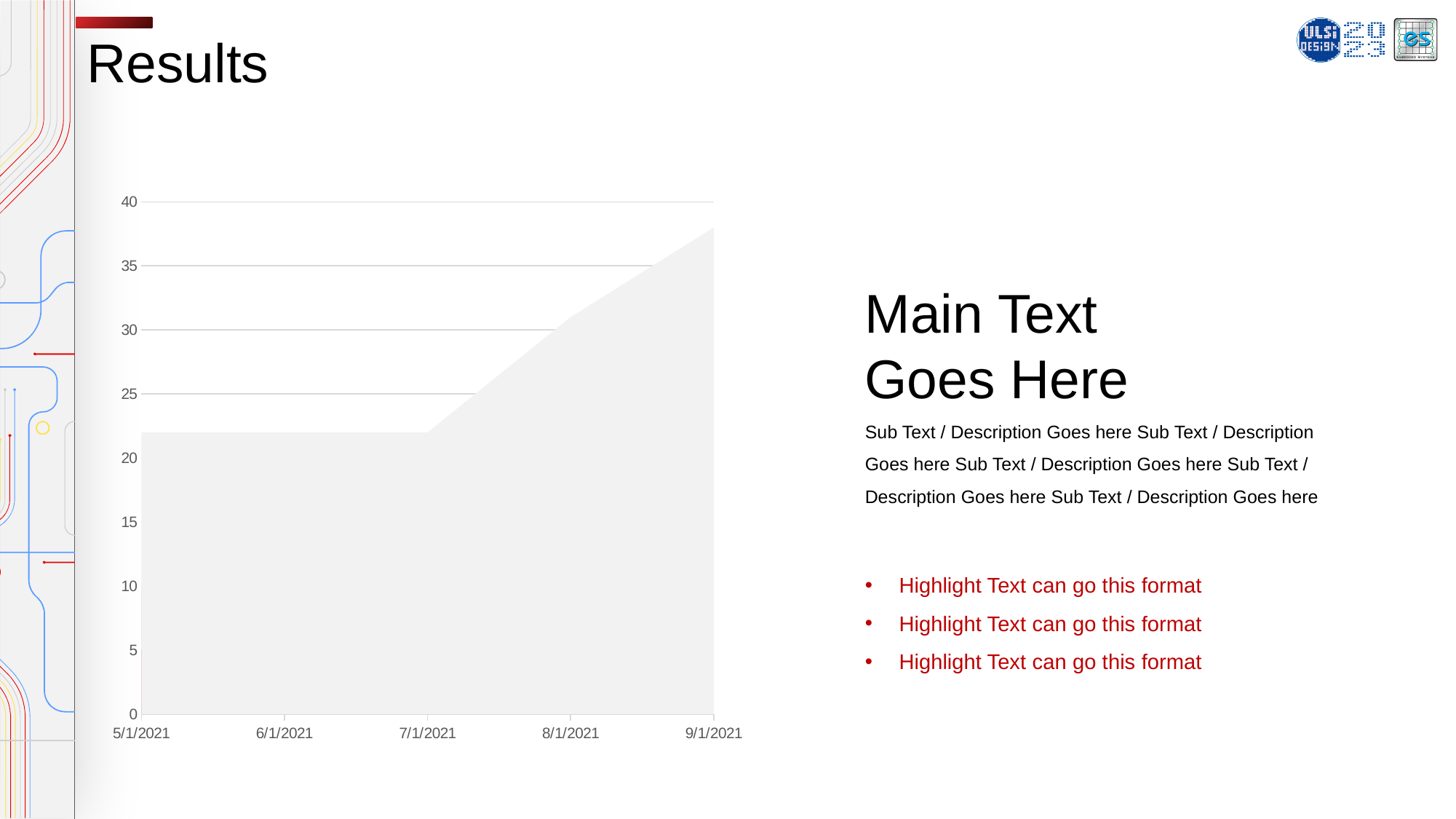

Results

### Chart

| Category | Series 1 | Series 2 | Series 3 |
|---|---|---|---|
| 44317 | 22.0 | 10.0 | 5.0 |
| 44348 | 22.0 | 12.0 | 6.0 |
| 44378 | 22.0 | 12.0 | 7.0 |
| 44409 | 31.0 | 21.0 | 15.0 |
| 44440 | 38.0 | 28.0 | 21.0 |
Main Text
Goes Here
Sub Text / Description Goes here Sub Text / Description Goes here Sub Text / Description Goes here Sub Text / Description Goes here Sub Text / Description Goes here
Highlight Text can go this format
Highlight Text can go this format
Highlight Text can go this format